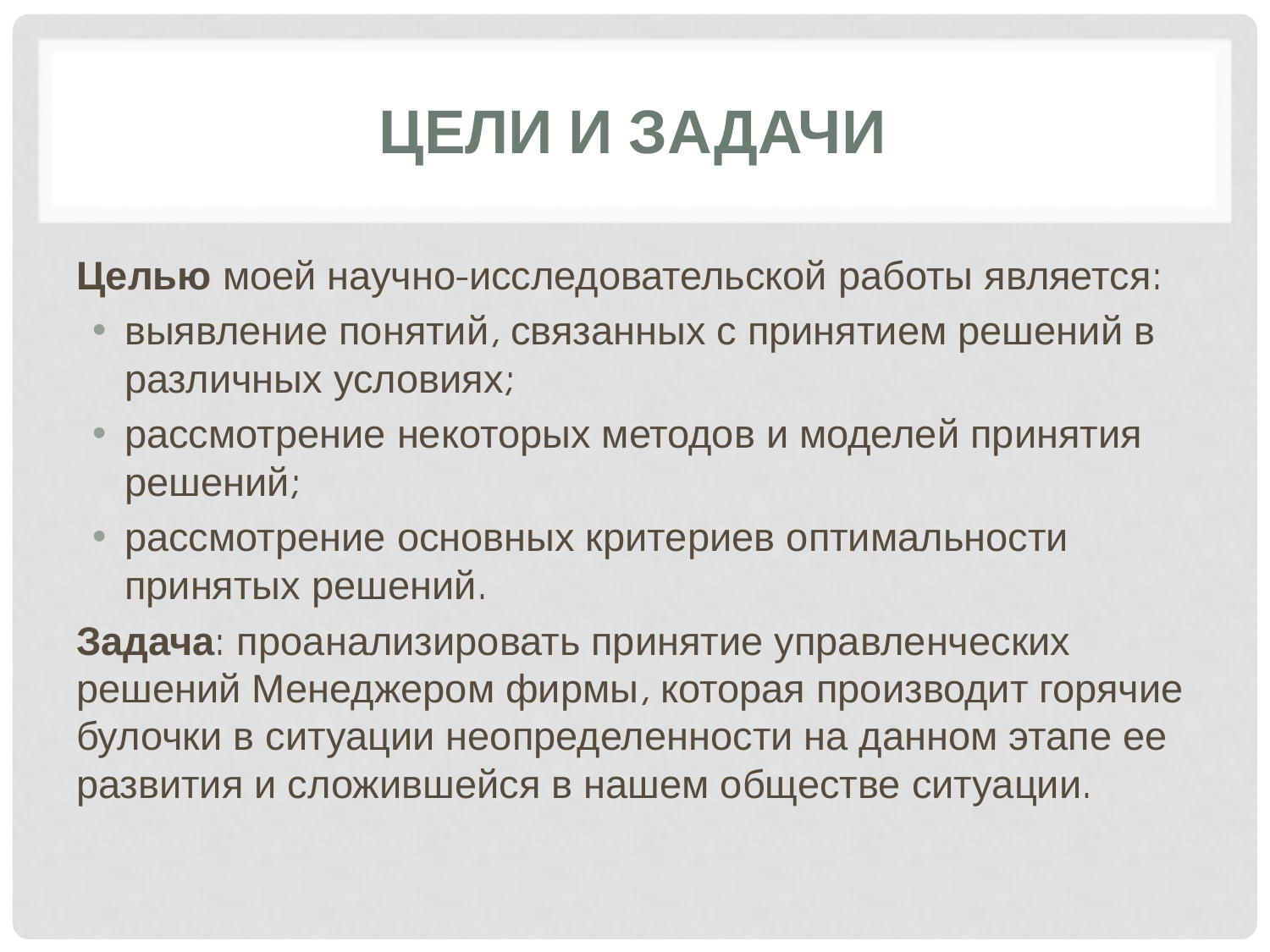

# Цели и задачи
Целью моей научно-исследовательской работы является:
выявление понятий, связанных с принятием решений в различных условиях;
рассмотрение некоторых методов и моделей принятия решений;
рассмотрение основных критериев оптимальности принятых решений.
Задача: проанализировать принятие управленческих решений Менеджером фирмы, которая производит горячие булочки в ситуации неопределенности на данном этапе ее развития и сложившейся в нашем обществе ситуации.